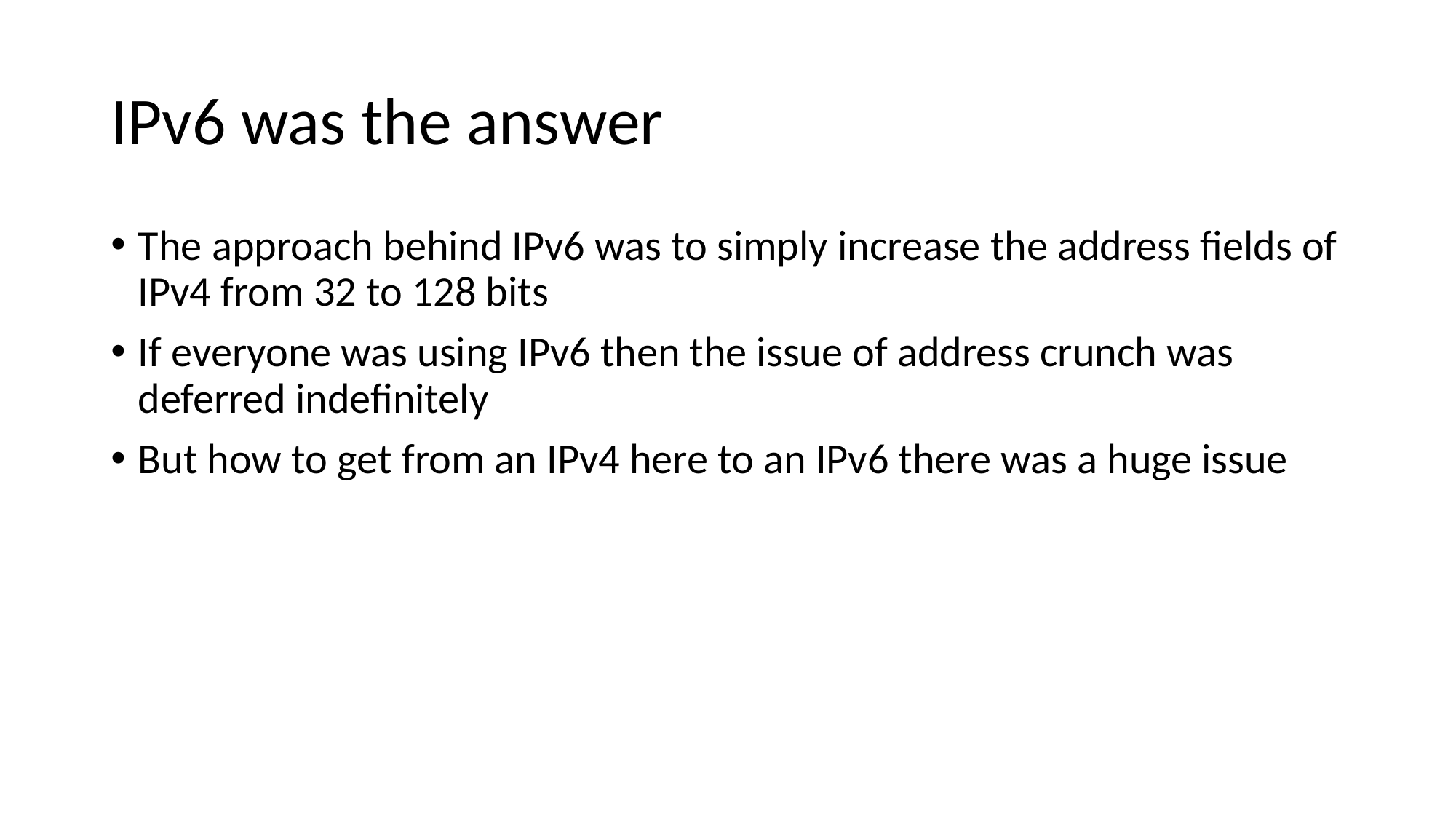

# IPv6 was the answer
The approach behind IPv6 was to simply increase the address fields of IPv4 from 32 to 128 bits
If everyone was using IPv6 then the issue of address crunch was deferred indefinitely
But how to get from an IPv4 here to an IPv6 there was a huge issue